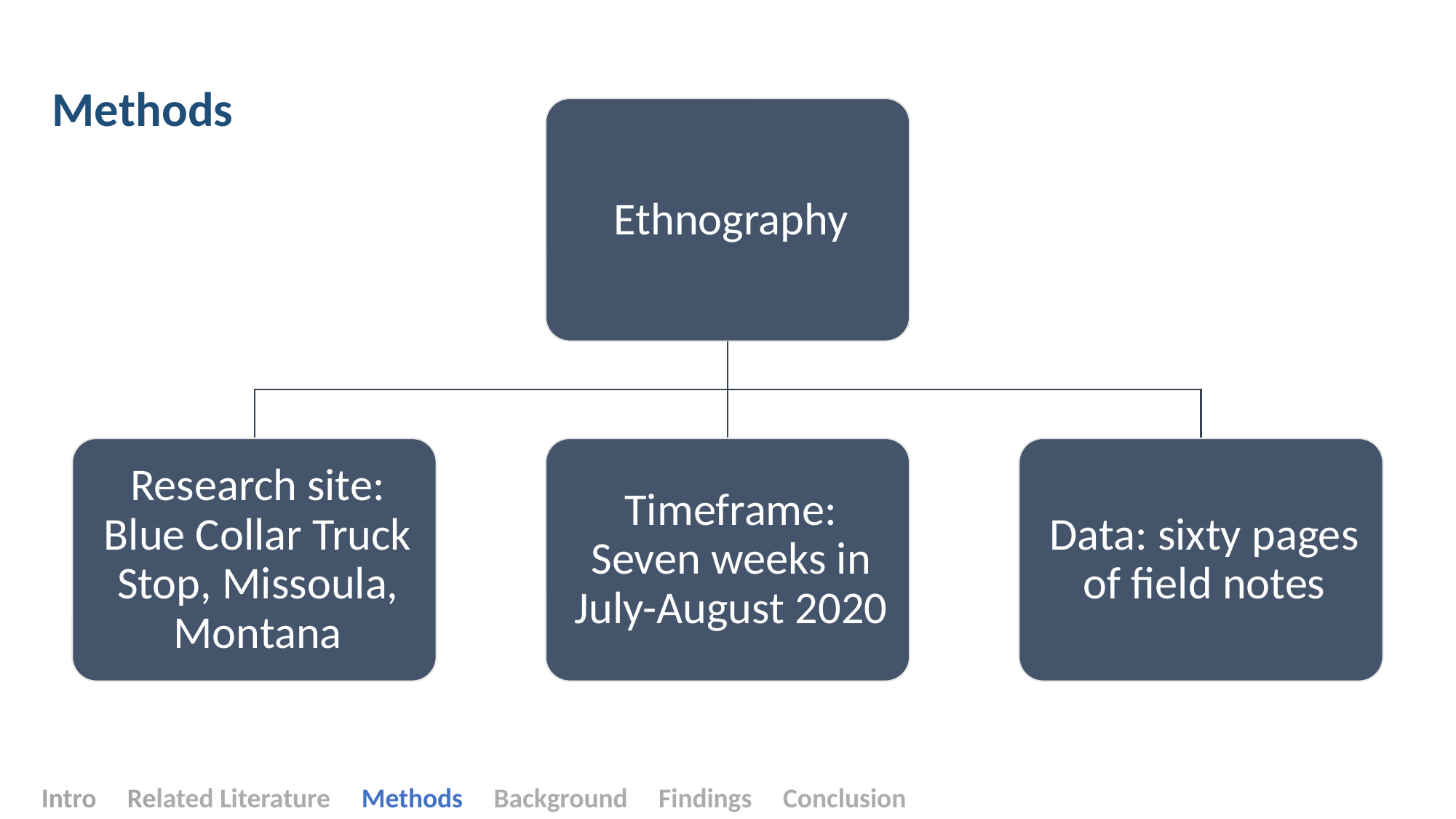

Methods
Ethnography
Research site: Blue Collar Truck Stop, Missoula, Montana
Timeframe: Seven weeks in July-August 2020
Data: sixty pages of field notes
     Intro     Related Literature     Methods     Background     Findings     Conclusion